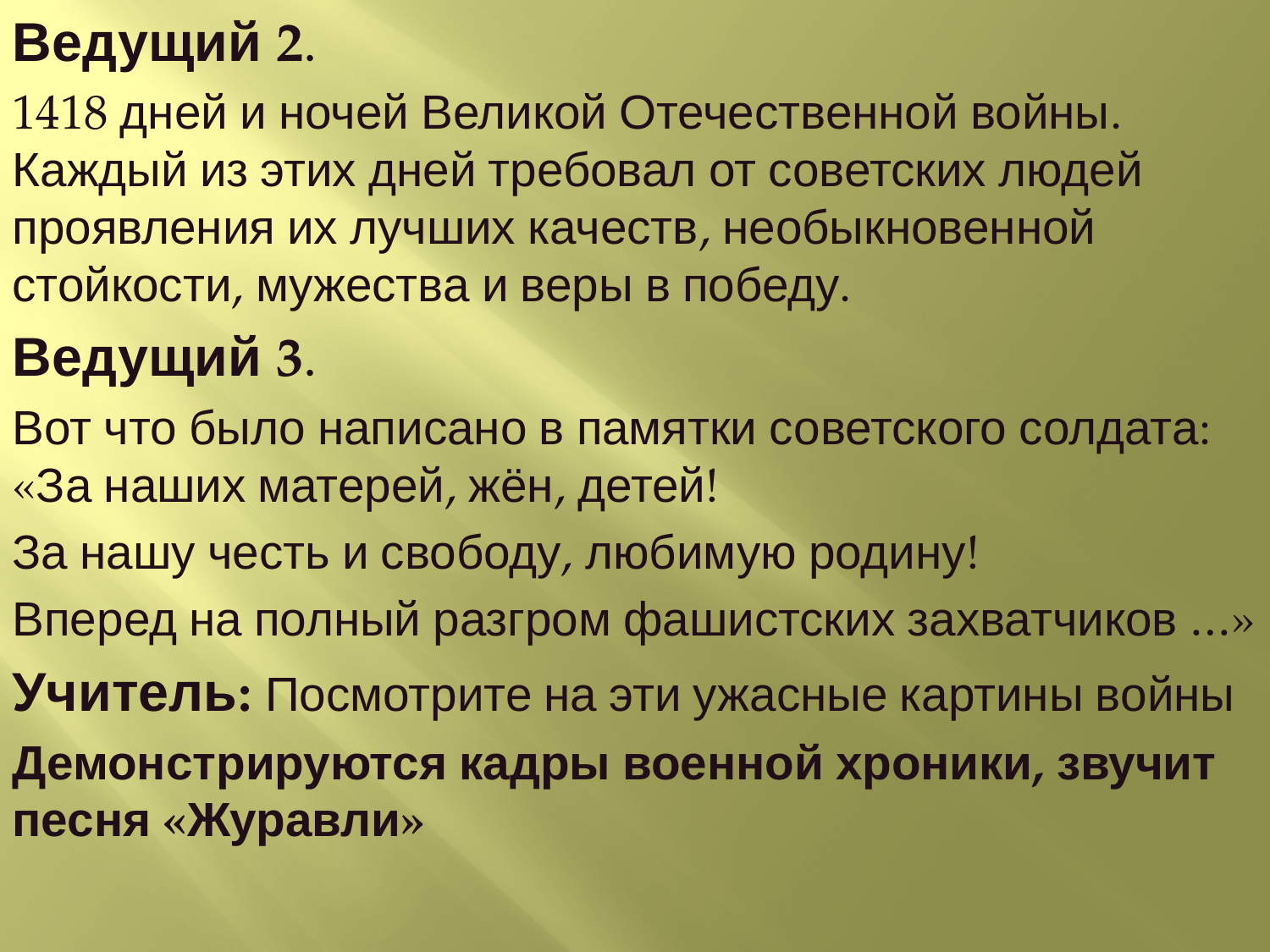

Ведущий 2.
1418 дней и ночей Великой Отечественной войны. Каждый из этих дней требовал от советских людей проявления их лучших качеств, необыкновенной стойкости, мужества и веры в победу.
Ведущий 3.
Вот что было написано в памятки советского солдата: «За наших матерей, жён, детей!
За нашу честь и свободу, любимую родину!
Вперед на полный разгром фашистских захватчиков …»
Учитель: Посмотрите на эти ужасные картины войны
Демонстрируются кадры военной хроники, звучит песня «Журавли»

#